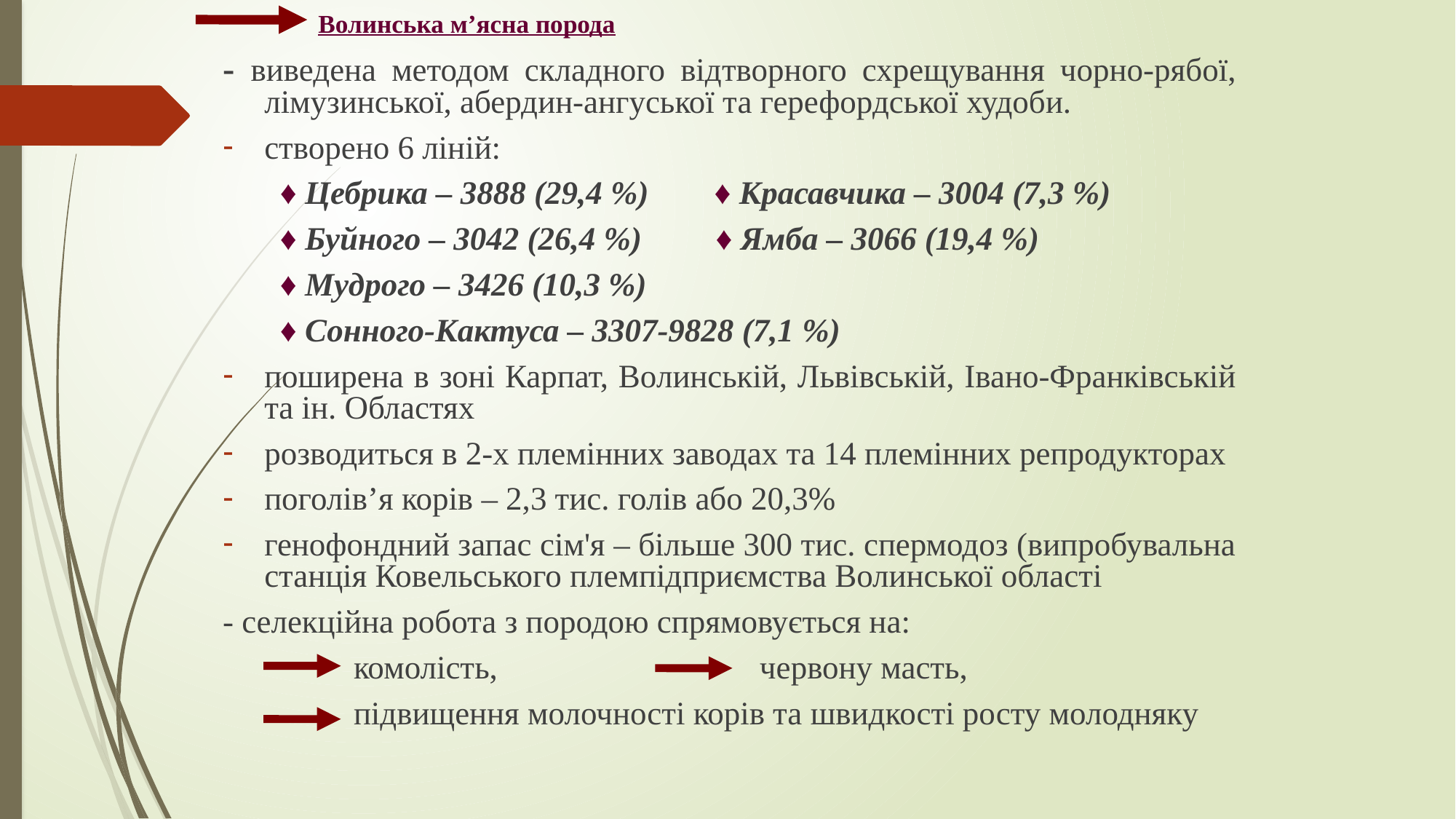

Волинська м’ясна порода
- виведена методом складного відтворного схрещування чорно-рябої, лімузинської, абердин-ангуської та герефордської худоби.
створено 6 ліній:
       ♦ Цебрика – 3888 (29,4 %)        ♦ Красавчика – 3004 (7,3 %)
       ♦ Буйного – 3042 (26,4 %)         ♦ Ямба – 3066 (19,4 %)
       ♦ Мудрого – 3426 (10,3 %)
       ♦ Сонного-Кактуса – 3307-9828 (7,1 %)
поширена в зоні Карпат, Волинській, Львівській, Івано-Франківській та ін. Областях
розводиться в 2-х племінних заводах та 14 племінних репродукторах
поголів’я корів – 2,3 тис. голів або 20,3%
генофондний запас сім'я – більше 300 тис. спермодоз (випробувальна станція Ковельського племпідприємства Волинської області
- селекційна робота з породою спрямовується на:
                комолість,                                червону масть,
                підвищення молочності корів та швидкості росту молодняку